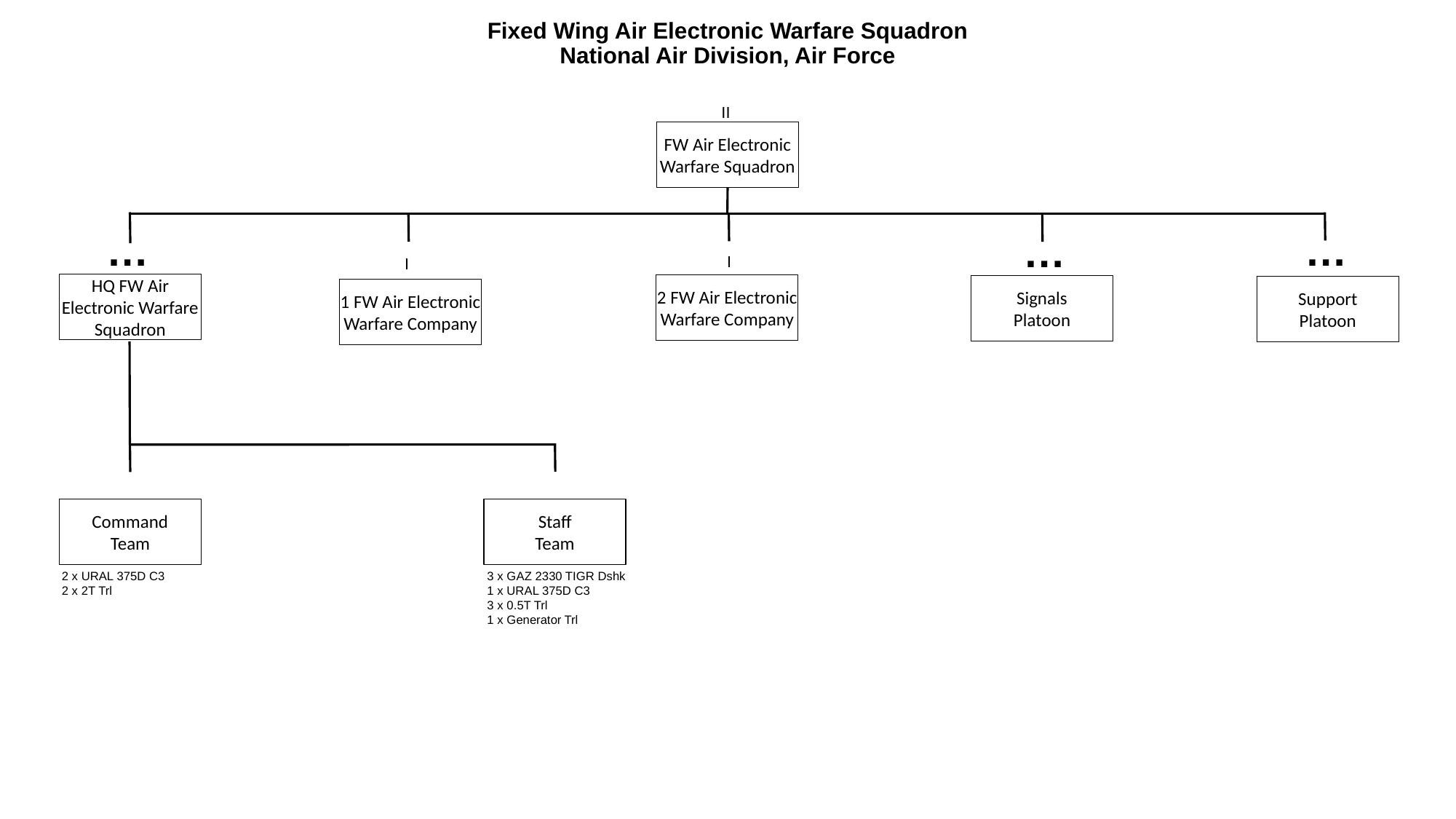

# Fixed Wing Air Electronic Warfare Squadron National Air Division, Air Force
II
FW Air Electronic Warfare Squadron
…
…
…
I
I
HQ FW Air Electronic Warfare Squadron
2 FW Air Electronic Warfare Company
Signals
Platoon
Support
Platoon
1 FW Air Electronic Warfare Company
Command
Team
Staff
Team
2 x URAL 375D C3
2 x 2T Trl
3 x GAZ 2330 TIGR Dshk
1 x URAL 375D C3
3 x 0.5T Trl
1 x Generator Trl